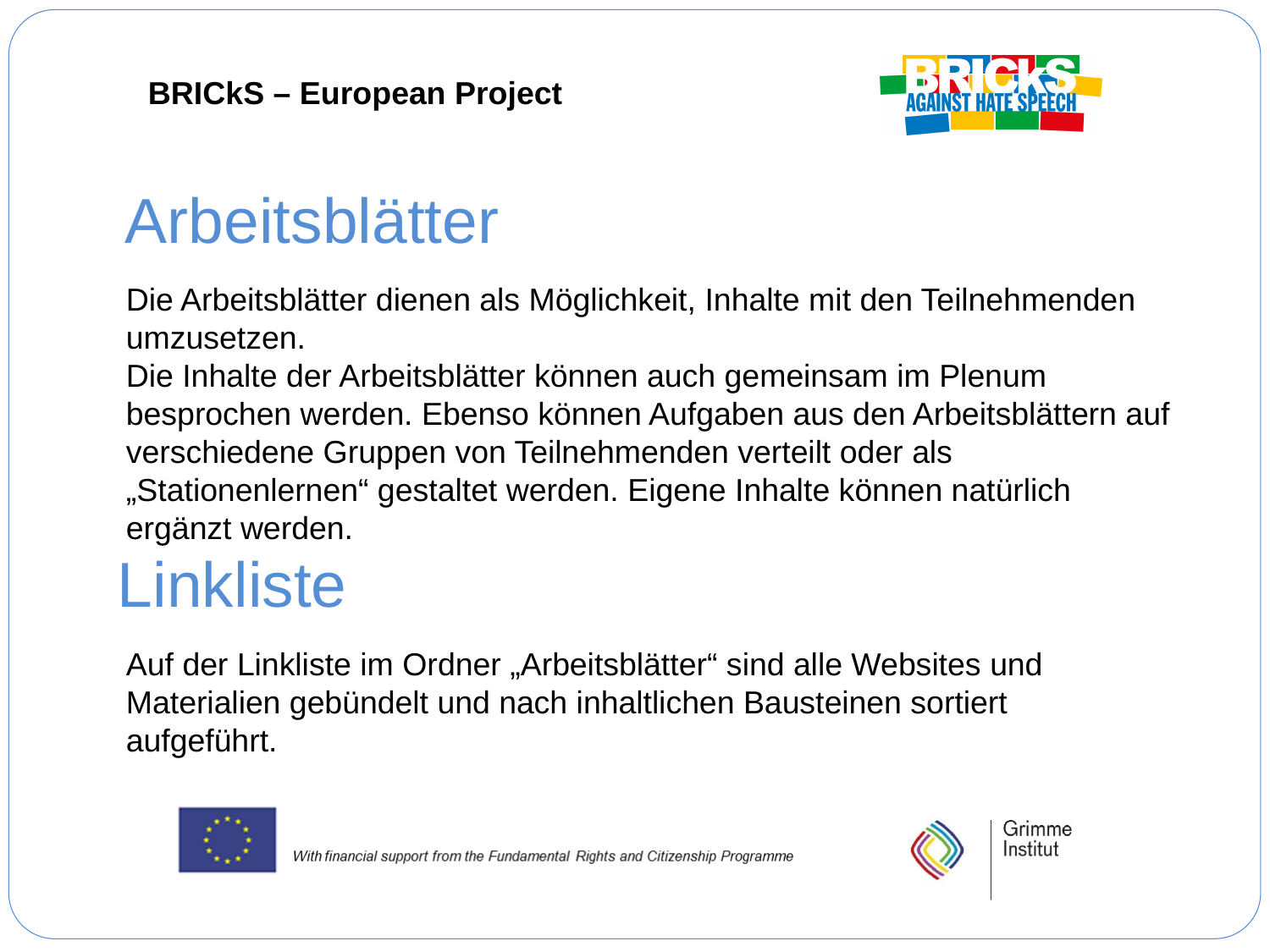

Arbeitsblätter
Die Arbeitsblätter dienen als Möglichkeit, Inhalte mit den Teilnehmenden umzusetzen.
Die Inhalte der Arbeitsblätter können auch gemeinsam im Plenum besprochen werden. Ebenso können Aufgaben aus den Arbeitsblättern auf verschiedene Gruppen von Teilnehmenden verteilt oder als „Stationenlernen“ gestaltet werden. Eigene Inhalte können natürlich ergänzt werden.
Linkliste
Auf der Linkliste im Ordner „Arbeitsblätter“ sind alle Websites und Materialien gebündelt und nach inhaltlichen Bausteinen sortiert aufgeführt.